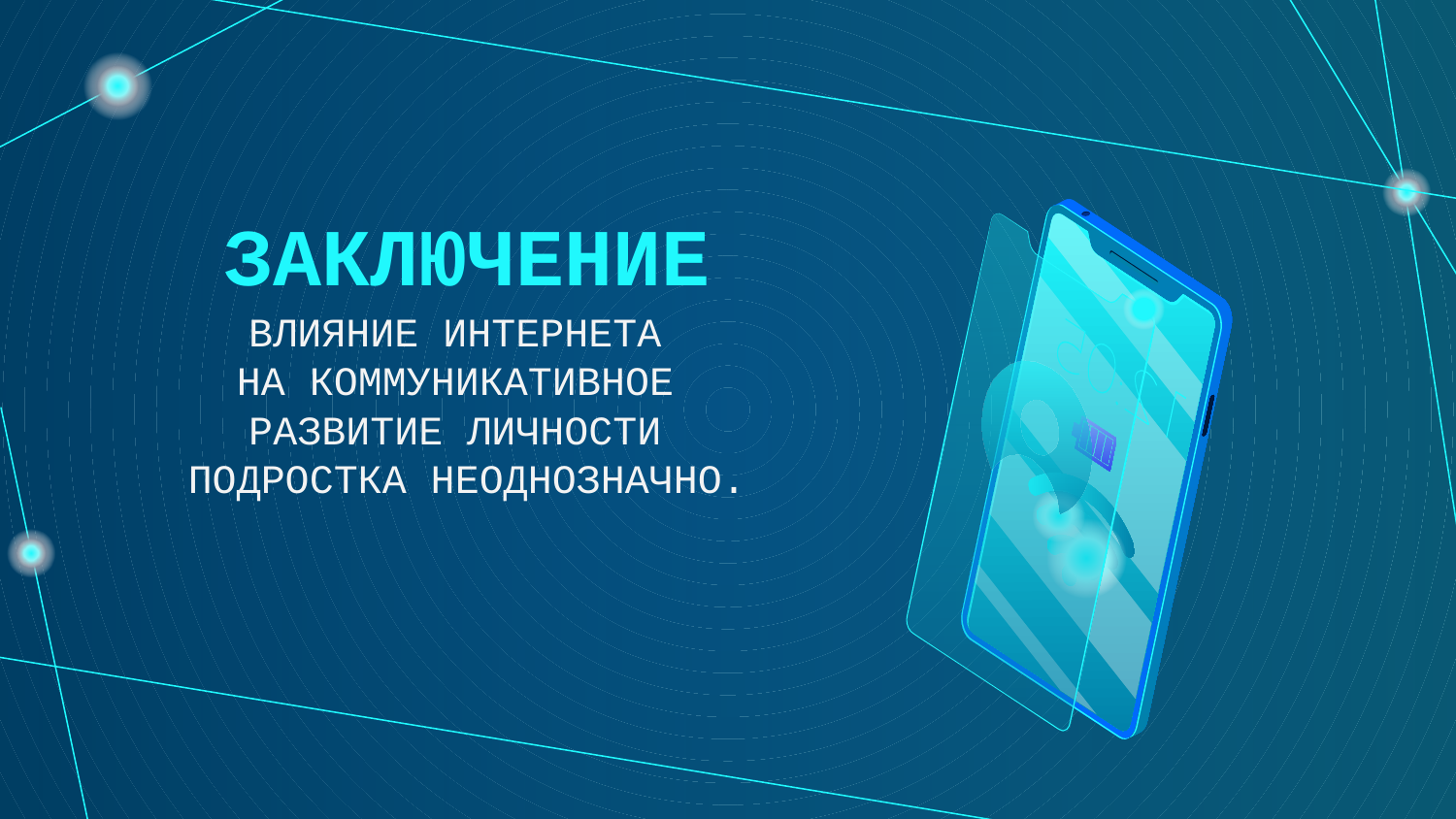

ЗАКЛЮЧЕНИЕ

ВЛИЯНИЕ ИНТЕРНЕТА
НА КОММУНИКАТИВНОЕ
РАЗВИТИЕ ЛИЧНОСТИ
ПОДРОСТКА НЕОДНОЗНАЧНО.